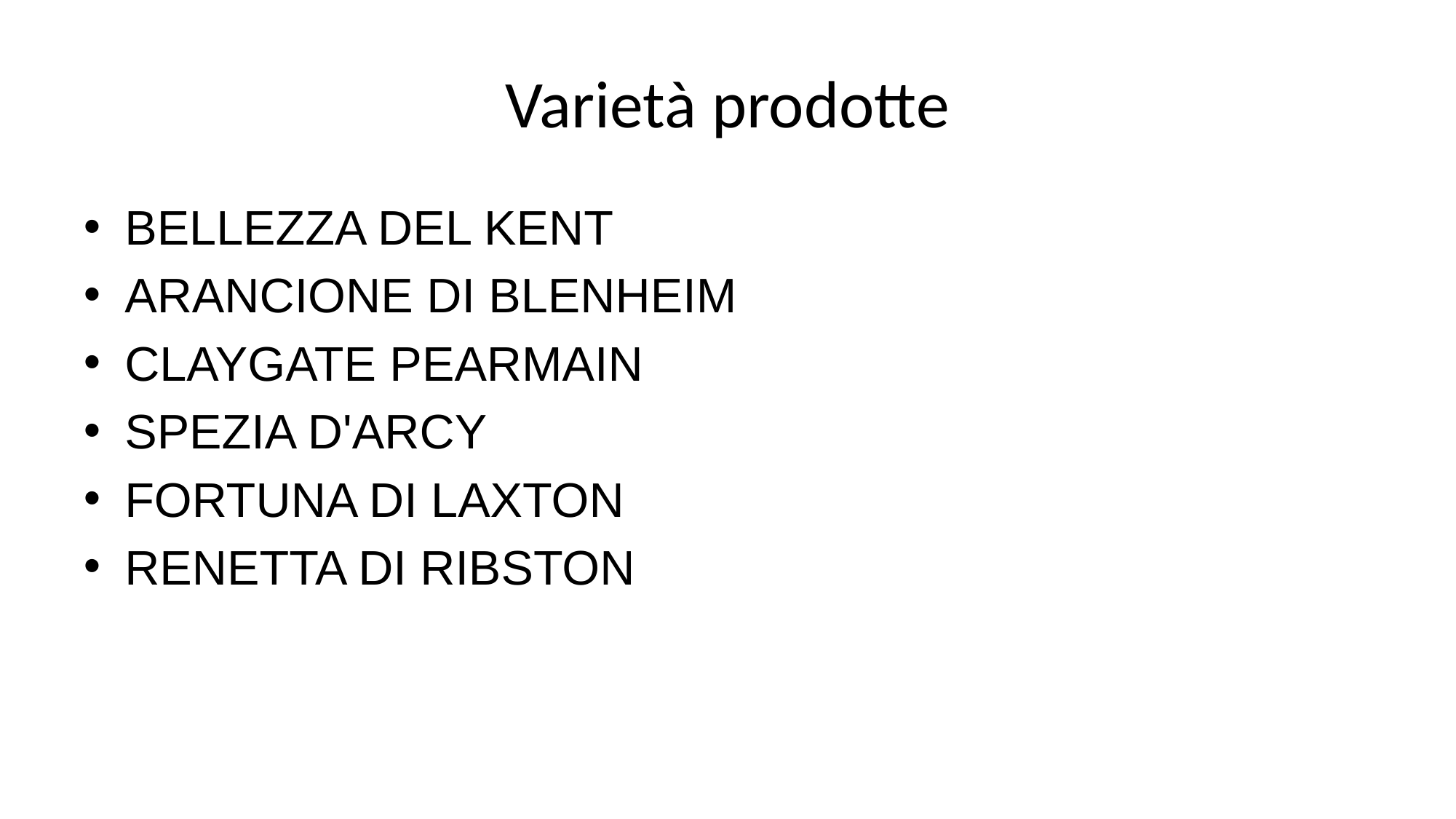

# Varietà prodotte
BELLEZZA DEL KENT
ARANCIONE DI BLENHEIM
CLAYGATE PEARMAIN
SPEZIA D'ARCY
FORTUNA DI LAXTON
RENETTA DI RIBSTON